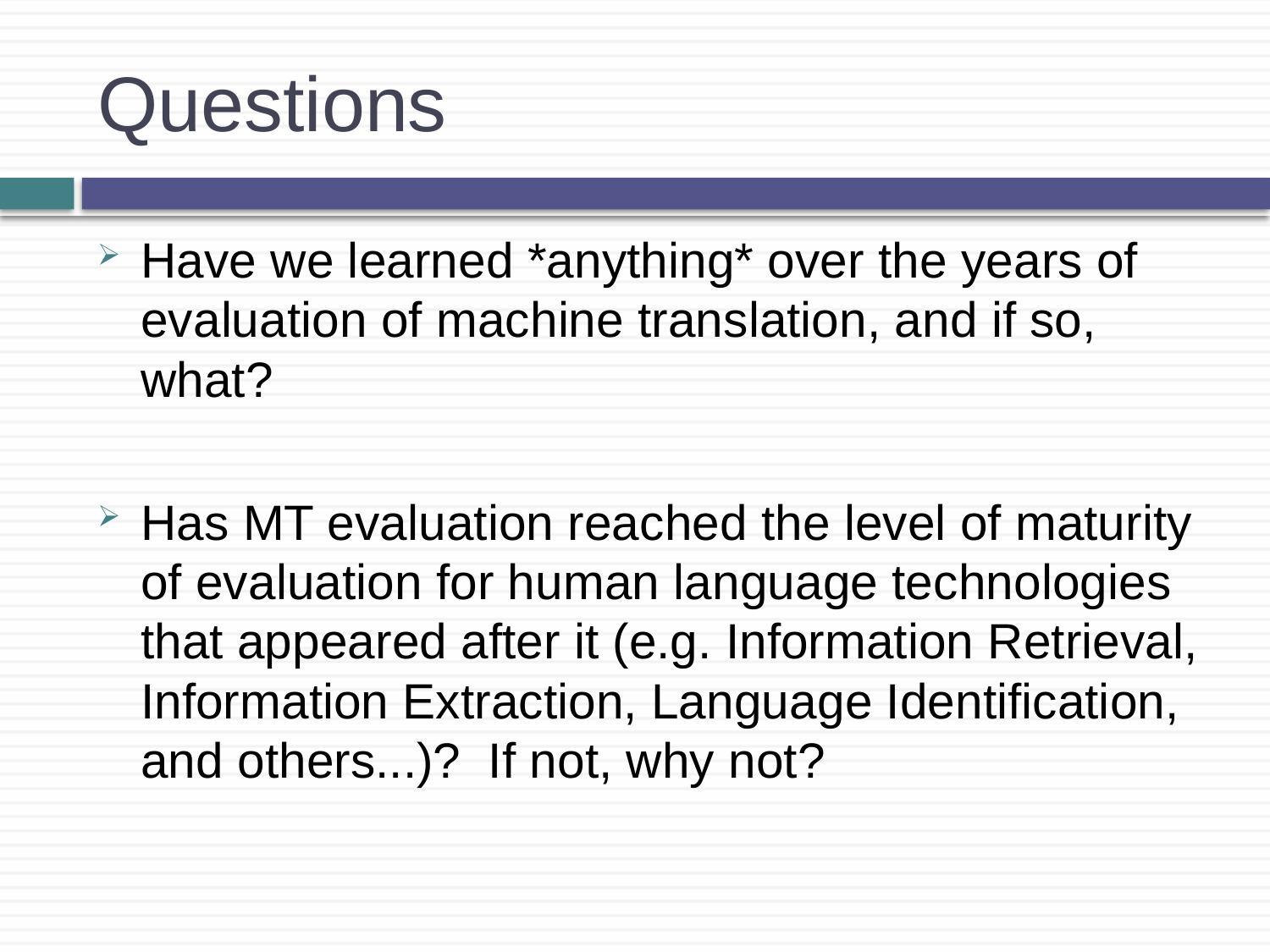

# Questions
Have we learned *anything* over the years of evaluation of machine translation, and if so, what?

Has MT evaluation reached the level of maturity of evaluation for human language technologies that appeared after it (e.g. Information Retrieval, Information Extraction, Language Identification, and others...)?  If not, why not?